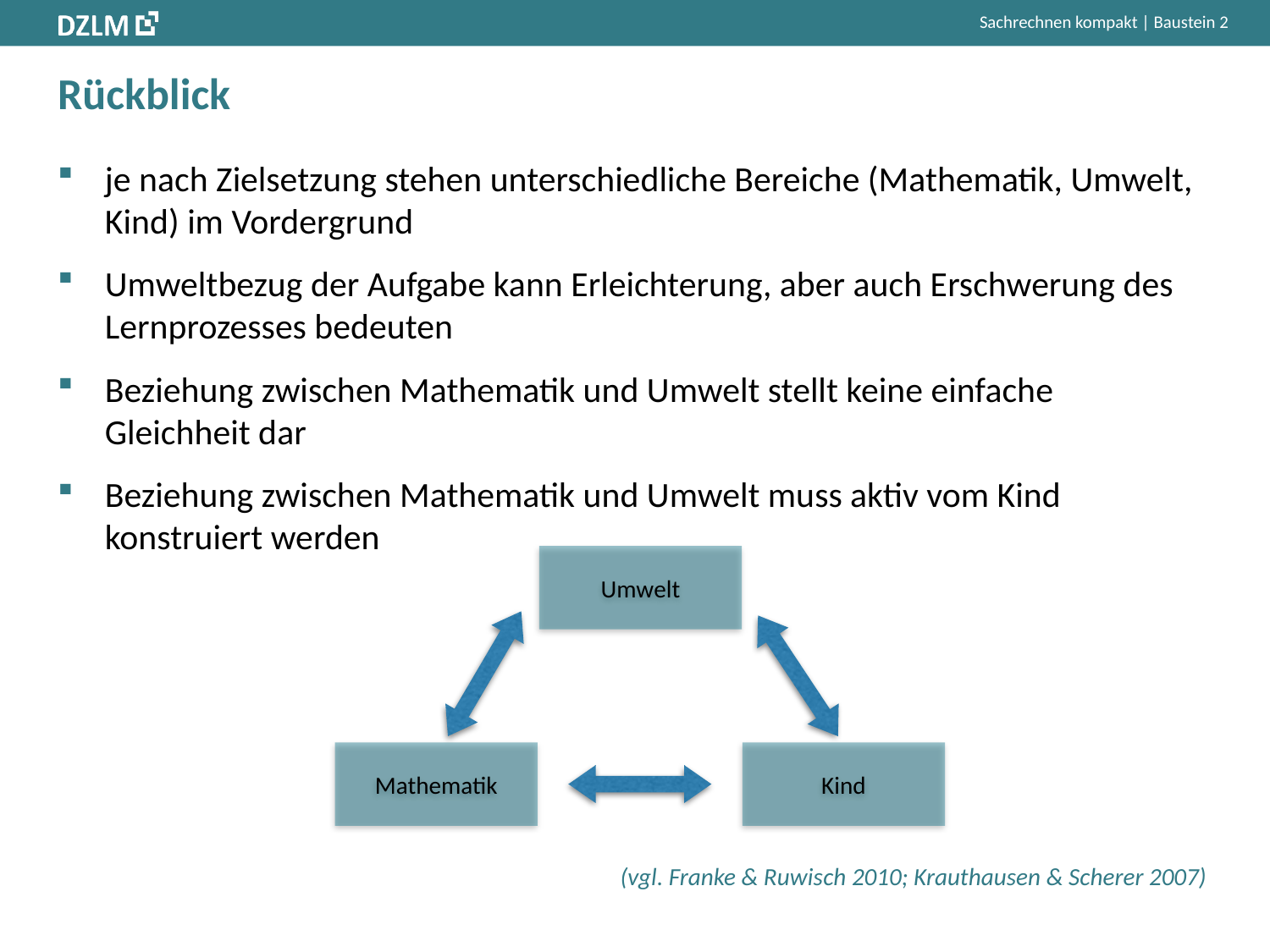

# Rückblick
je nach Zielsetzung stehen unterschiedliche Bereiche (Mathematik, Umwelt, Kind) im Vordergrund
Umweltbezug der Aufgabe kann Erleichterung, aber auch Erschwerung des Lernprozesses bedeuten
Beziehung zwischen Mathematik und Umwelt stellt keine einfache Gleichheit dar
Beziehung zwischen Mathematik und Umwelt muss aktiv vom Kind konstruiert werden

Umwelt

Mathematik
Kind

(vgl. Franke & Ruwisch 2010; Krauthausen & Scherer 2007)